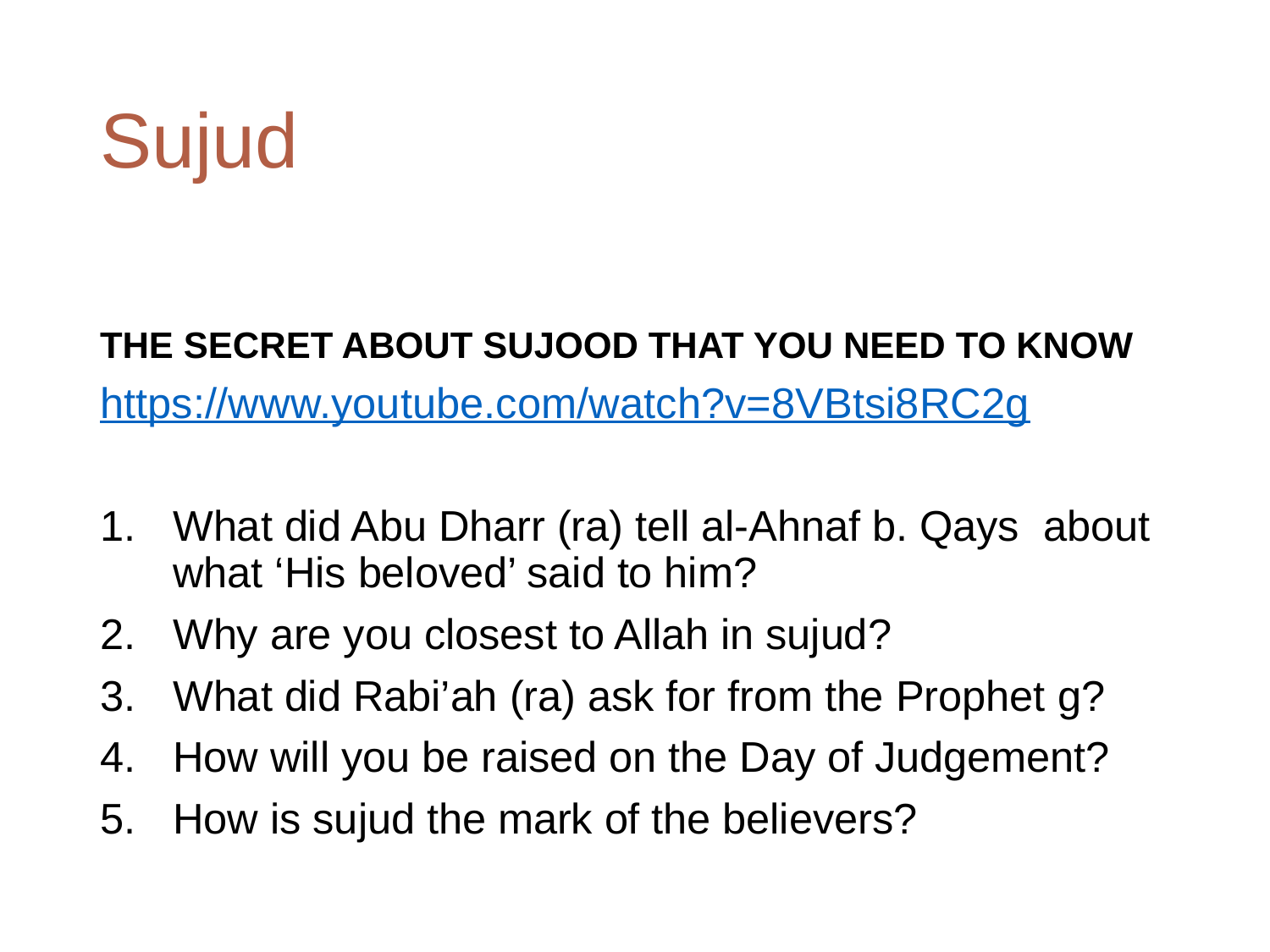

# Sujud

THE SECRET ABOUT SUJOOD THAT YOU NEED TO KNOW
https://www.youtube.com/watch?v=8VBtsi8RC2g

What did Abu Dharr (ra) tell al-Ahnaf b. Qays  about what ‘His beloved’ said to him?
Why are you closest to Allah in sujud?
What did Rabi’ah (ra) ask for from the Prophet g?
How will you be raised on the Day of Judgement?
How is sujud the mark of the believers?